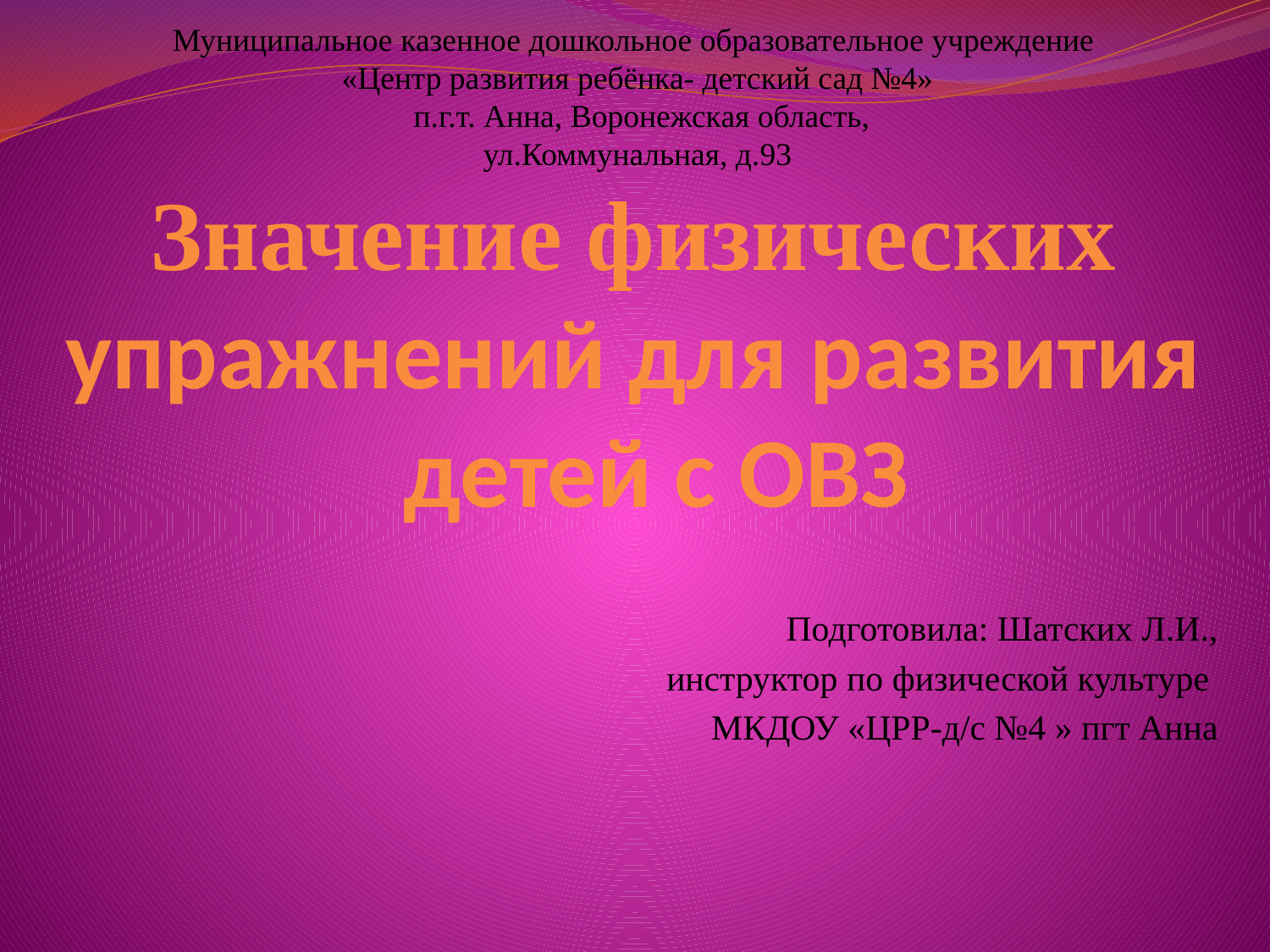

# Муниципальное казенное дошкольное образовательное учреждение «Центр развития ребёнка- детский сад №4» п.г.т. Анна, Воронежская область, ул.Коммунальная, д.93 Значение физических упражнений для развития детей с ОВЗ
Подготовила: Шатских Л.И.,
инструктор по физической культуре
МКДОУ «ЦРР-д/с №4 » пгт Анна